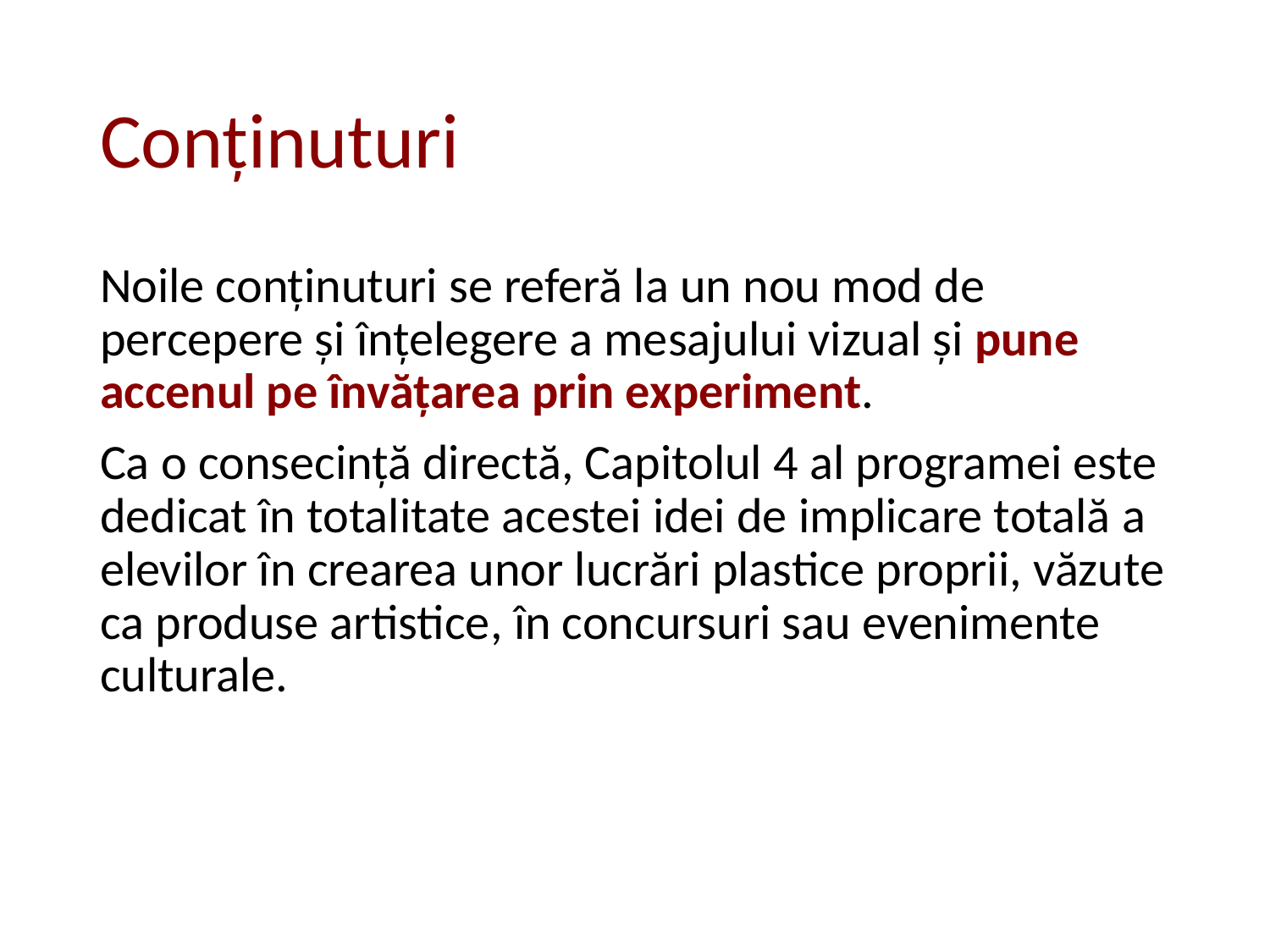

# Conținuturi
Noile conținuturi se referă la un nou mod de percepere și înțelegere a mesajului vizual și pune accenul pe învățarea prin experiment.
Ca o consecință directă, Capitolul 4 al programei este dedicat în totalitate acestei idei de implicare totală a elevilor în crearea unor lucrări plastice proprii, văzute ca produse artistice, în concursuri sau evenimente culturale.